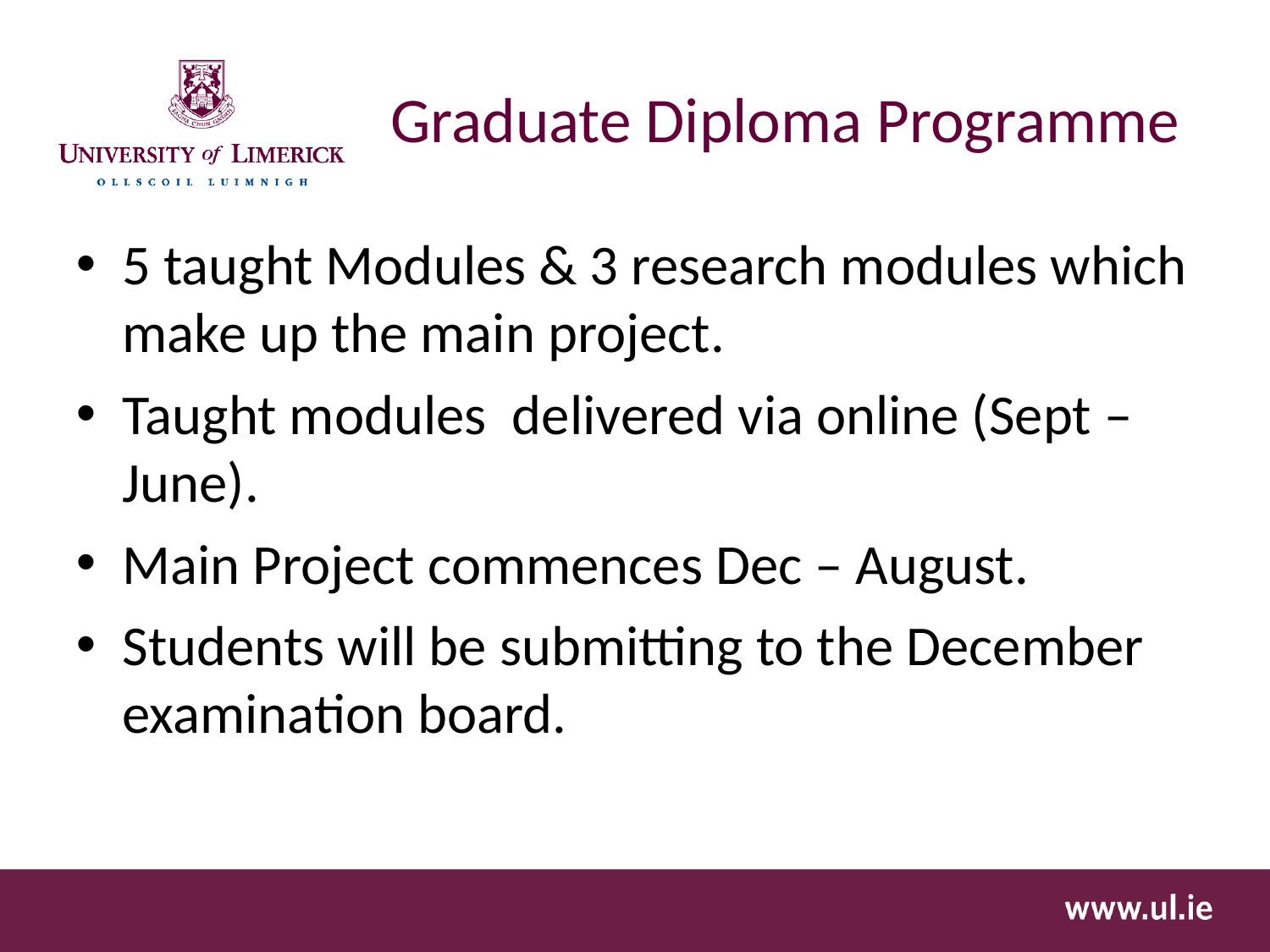

# Graduate Diploma Programme
5 taught Modules & 3 research modules which make up the main project.
Taught modules  delivered via online (Sept – June).
Main Project commences Dec – August.
Students will be submitting to the December examination board.